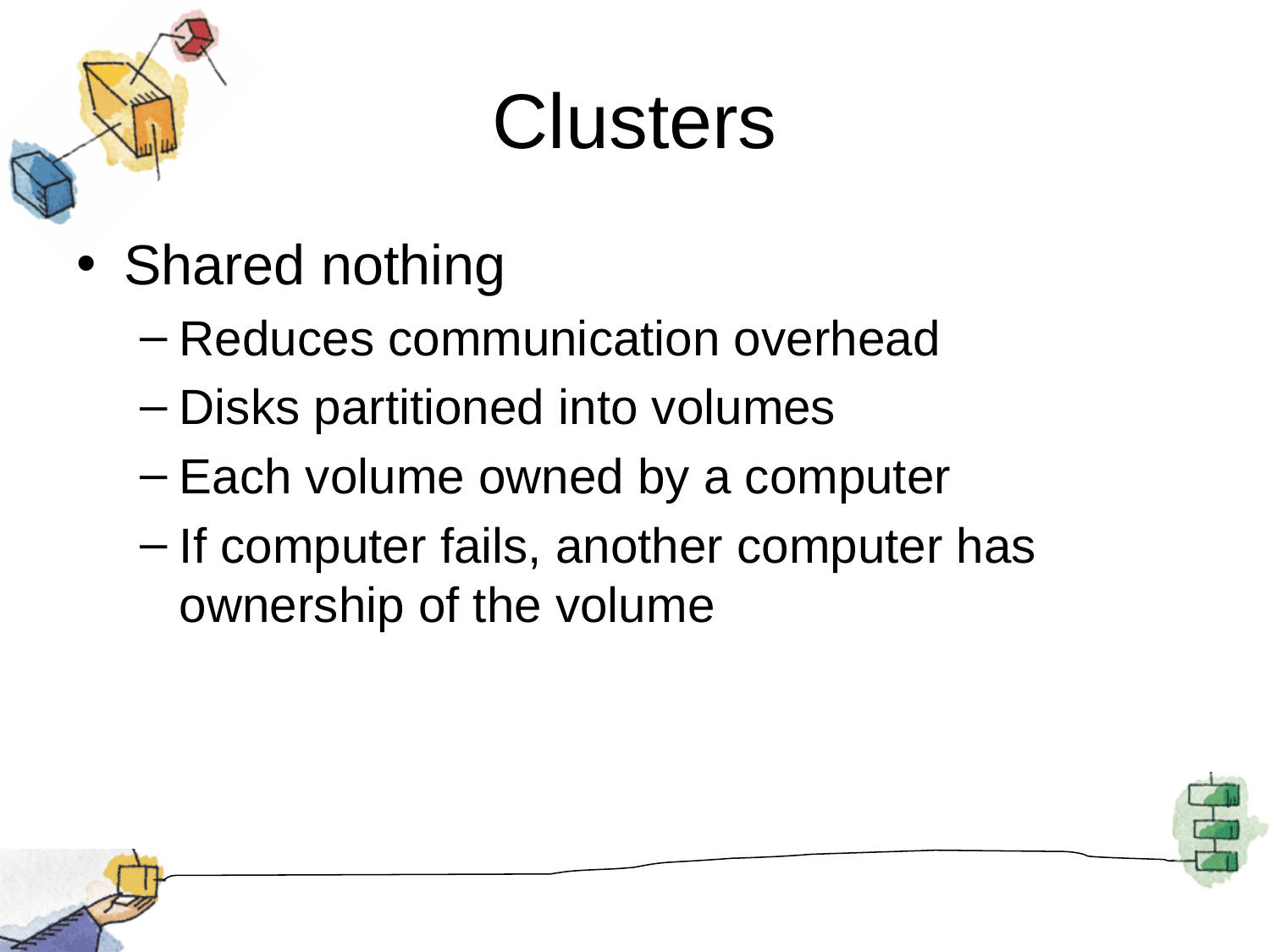

# Clusters
Shared nothing
Reduces communication overhead
Disks partitioned into volumes
Each volume owned by a computer
If computer fails, another computer has ownership of the volume